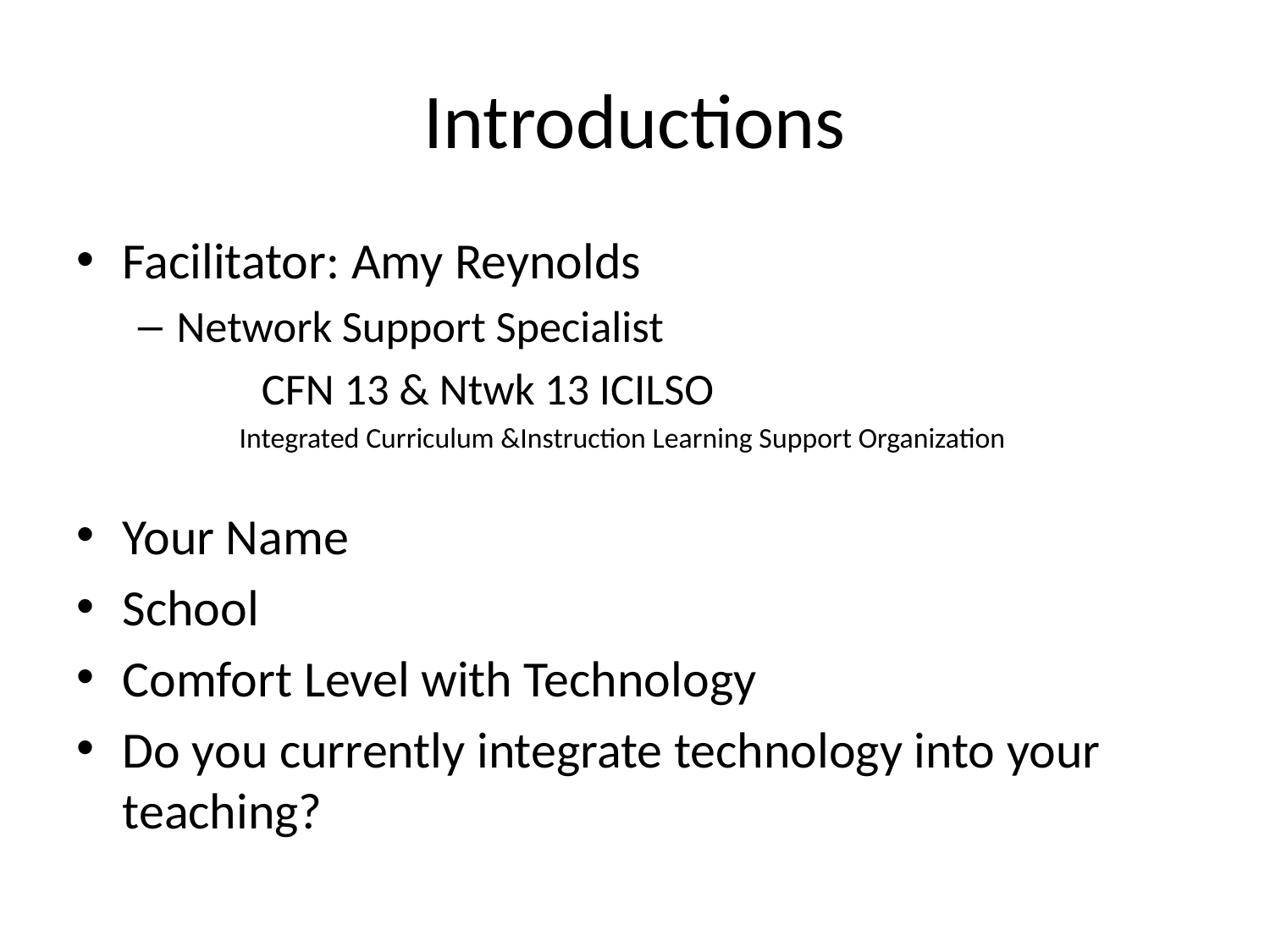

# Introductions
Facilitator: Amy Reynolds
Network Support Specialist
CFN 13 & Ntwk 13 ICILSO
      Integrated Curriculum &Instruction Learning Support Organization

Your Name
School
Comfort Level with Technology
Do you currently integrate technology into your teaching?